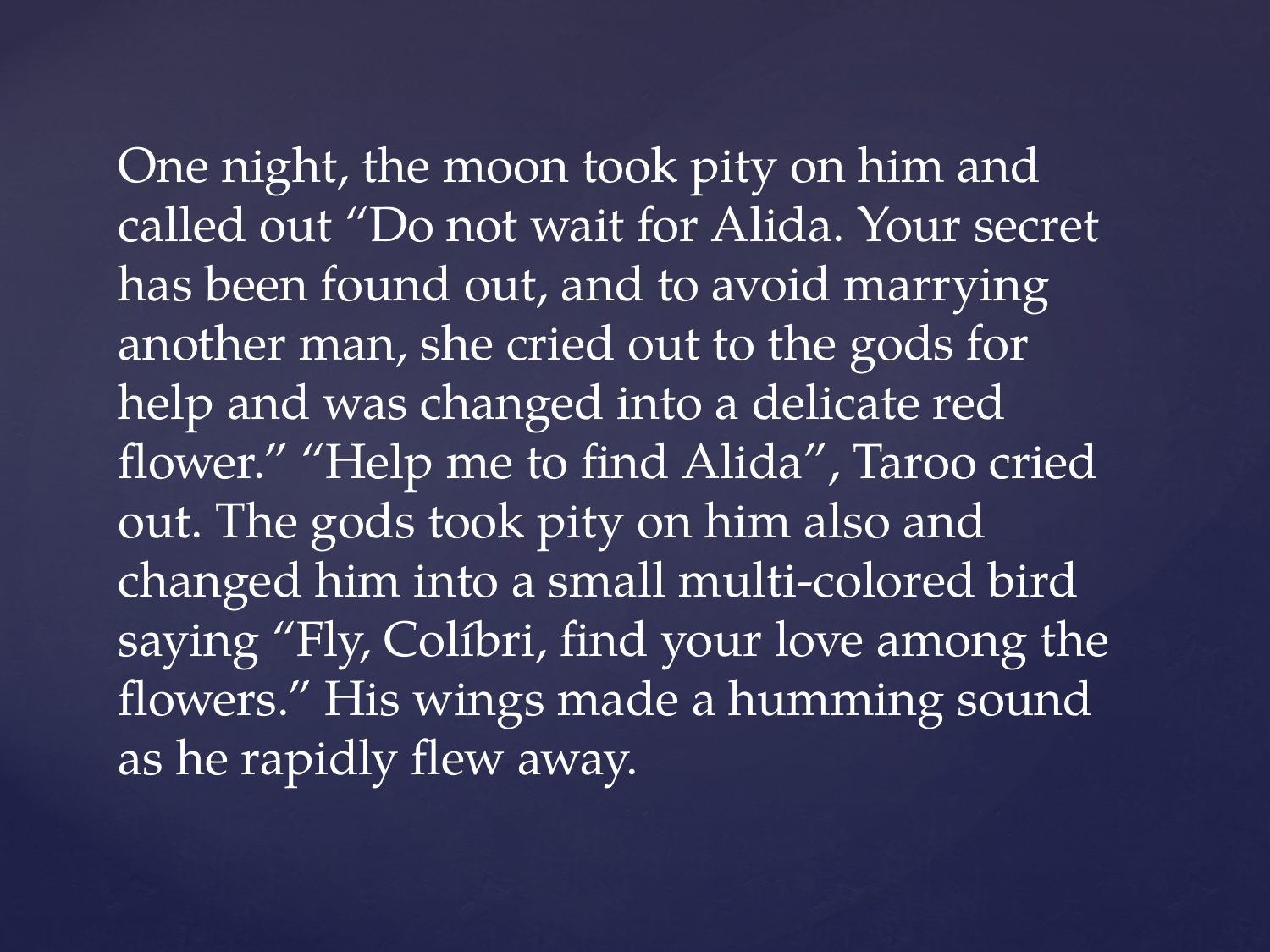

One night, the moon took pity on him and called out “Do not wait for Alida. Your secret has been found out, and to avoid marrying another man, she cried out to the gods for help and was changed into a delicate red flower.” “Help me to find Alida”, Taroo cried out. The gods took pity on him also and changed him into a small multi-colored bird saying “Fly, Colíbri, find your love among the flowers.” His wings made a humming sound as he rapidly flew away.